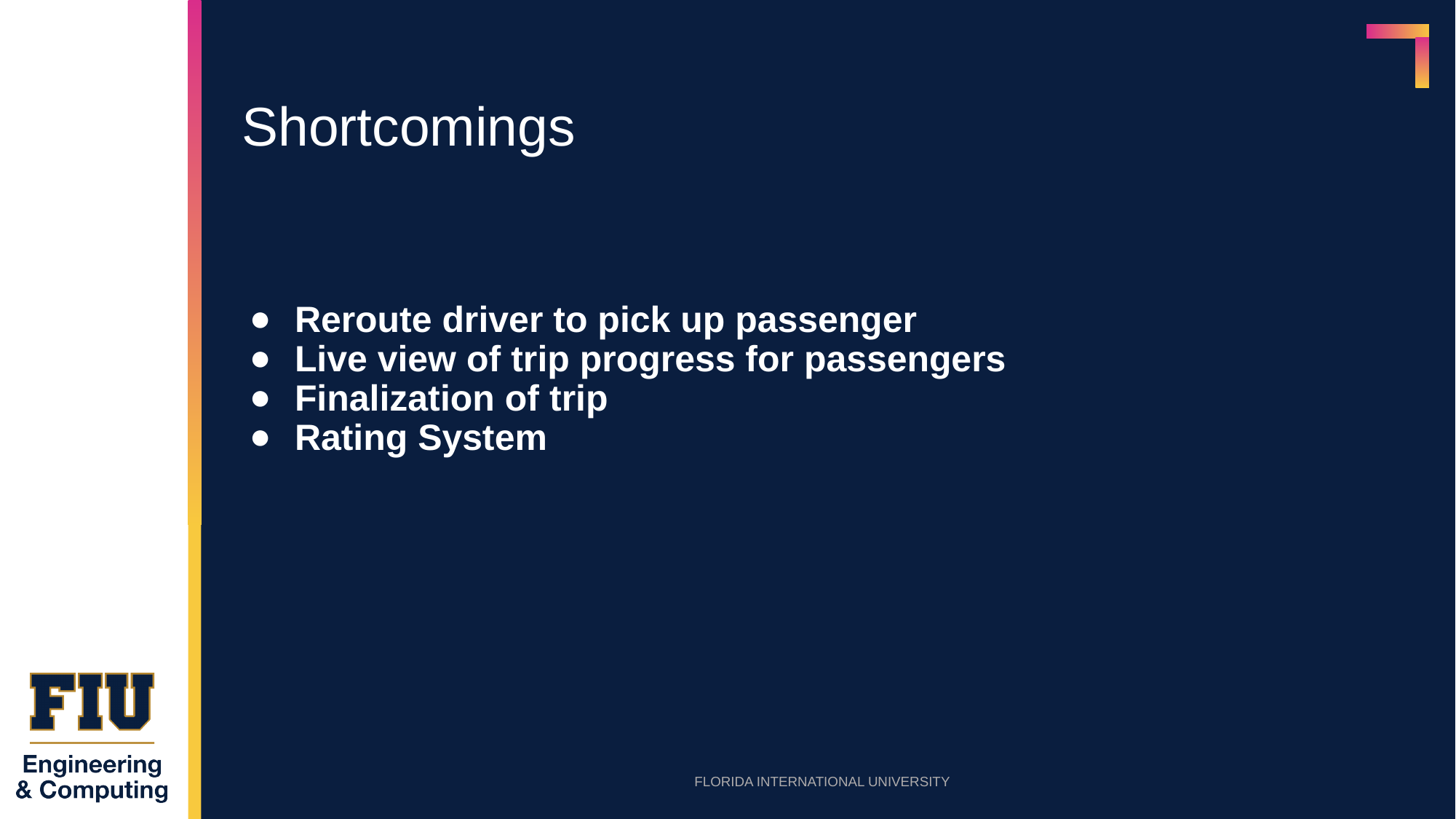

# Shortcomings
Reroute driver to pick up passenger
Live view of trip progress for passengers
Finalization of trip
Rating System